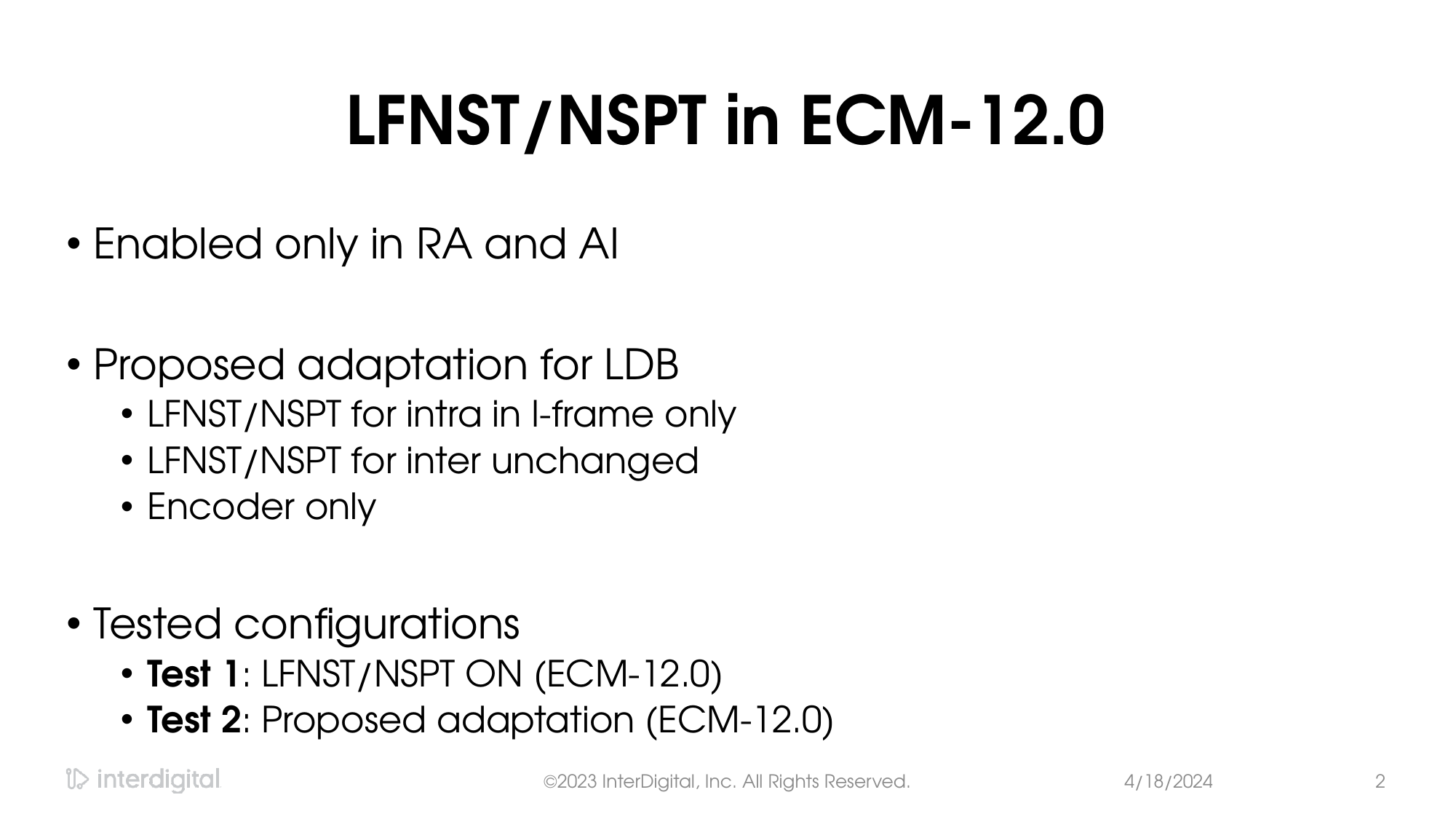

# LFNST/NSPT in ECM-12.0
Enabled only in RA and AI

Proposed adaptation for LDB
LFNST/NSPT for intra in I-frame only
LFNST/NSPT for inter unchanged
Encoder only

Tested configurations
Test 1: LFNST/NSPT ON (ECM-12.0)
Test 2: Proposed adaptation (ECM-12.0)
©2023 InterDigital, Inc. All Rights Reserved.
4/18/2024
2